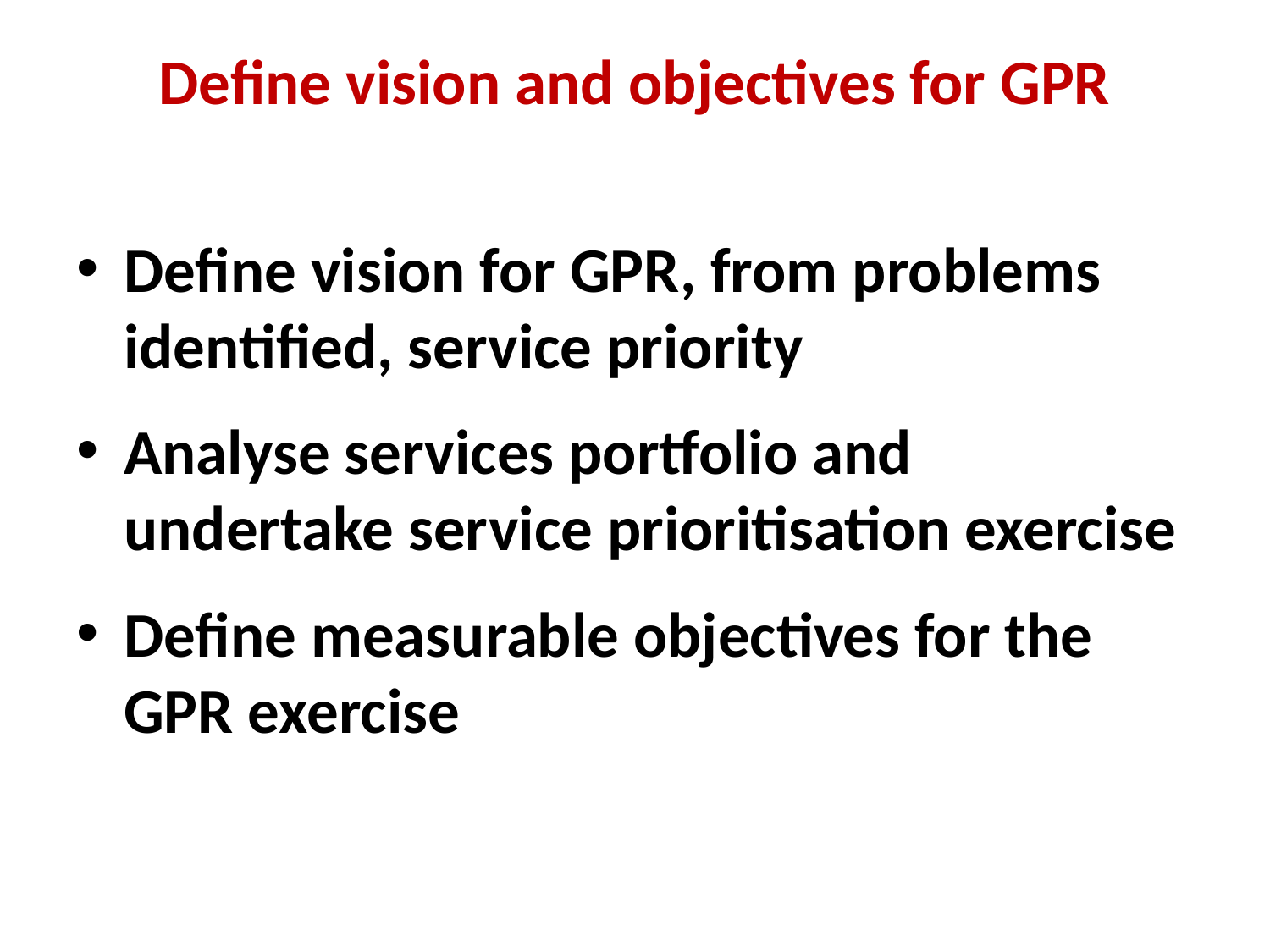

# Define vision and objectives for GPR
Define vision for GPR, from problems identified, service priority
Analyse services portfolio and undertake service prioritisation exercise
Define measurable objectives for the GPR exercise